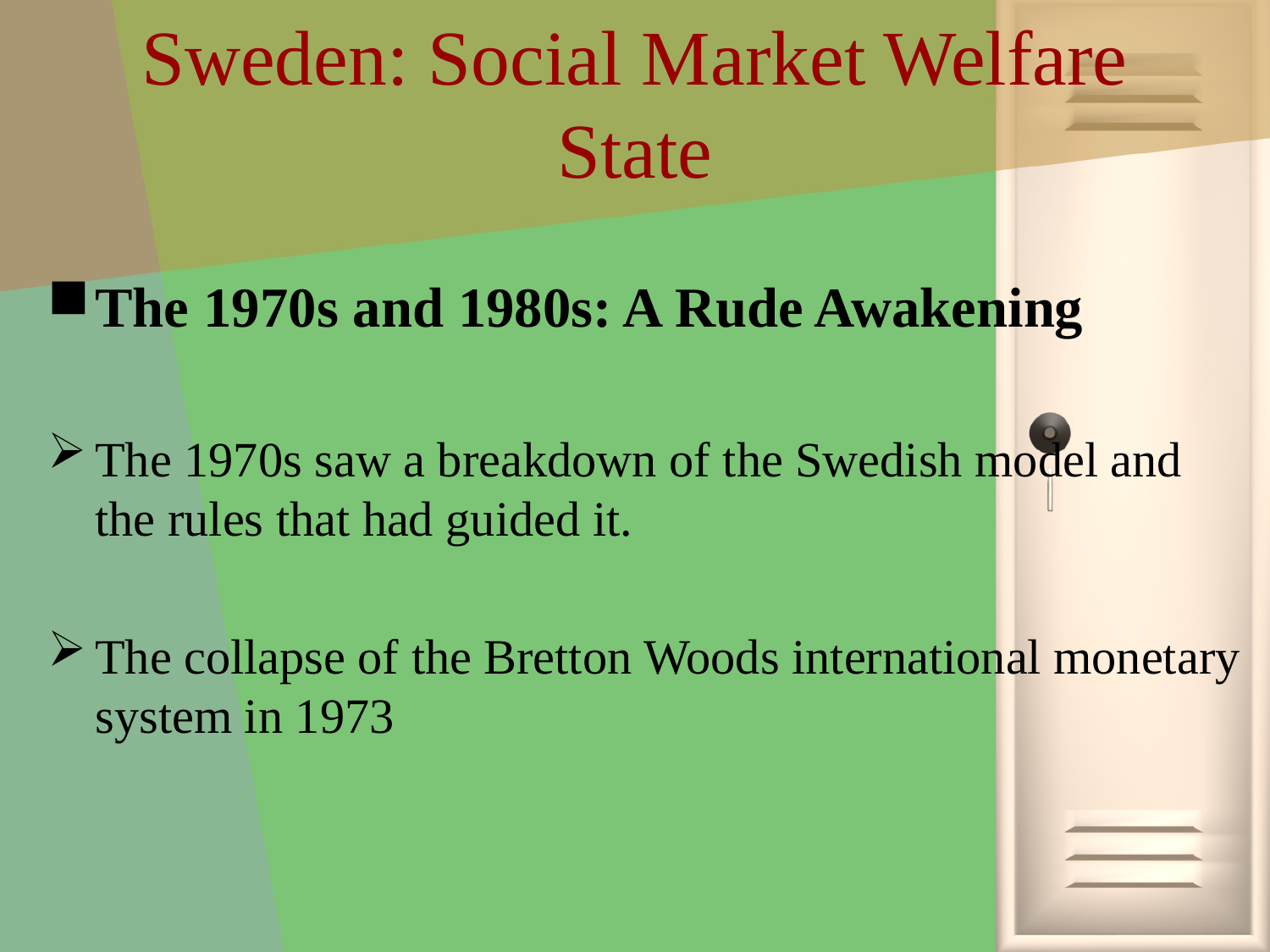

# Sweden: Social Market Welfare State
The 1970s and 1980s: A Rude Awakening

The 1970s saw a breakdown of the Swedish model and the rules that had guided it.

The collapse of the Bretton Woods international monetary system in 1973